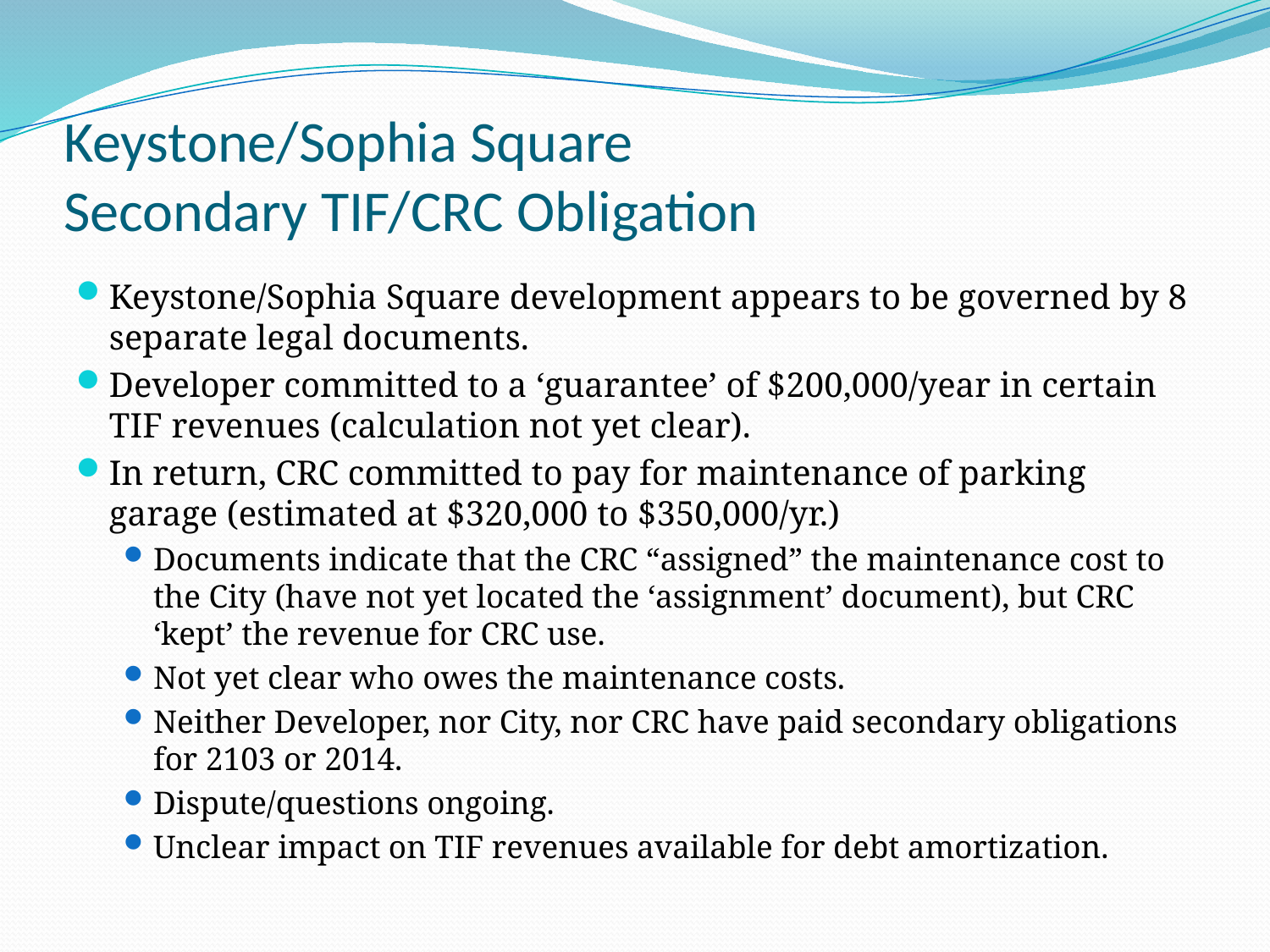

# Keystone/Sophia Square Secondary TIF/CRC Obligation
Keystone/Sophia Square development appears to be governed by 8 separate legal documents.
Developer committed to a ‘guarantee’ of $200,000/year in certain TIF revenues (calculation not yet clear).
In return, CRC committed to pay for maintenance of parking garage (estimated at $320,000 to $350,000/yr.)
Documents indicate that the CRC “assigned” the maintenance cost to the City (have not yet located the ‘assignment’ document), but CRC ‘kept’ the revenue for CRC use.
Not yet clear who owes the maintenance costs.
Neither Developer, nor City, nor CRC have paid secondary obligations for 2103 or 2014.
Dispute/questions ongoing.
Unclear impact on TIF revenues available for debt amortization.